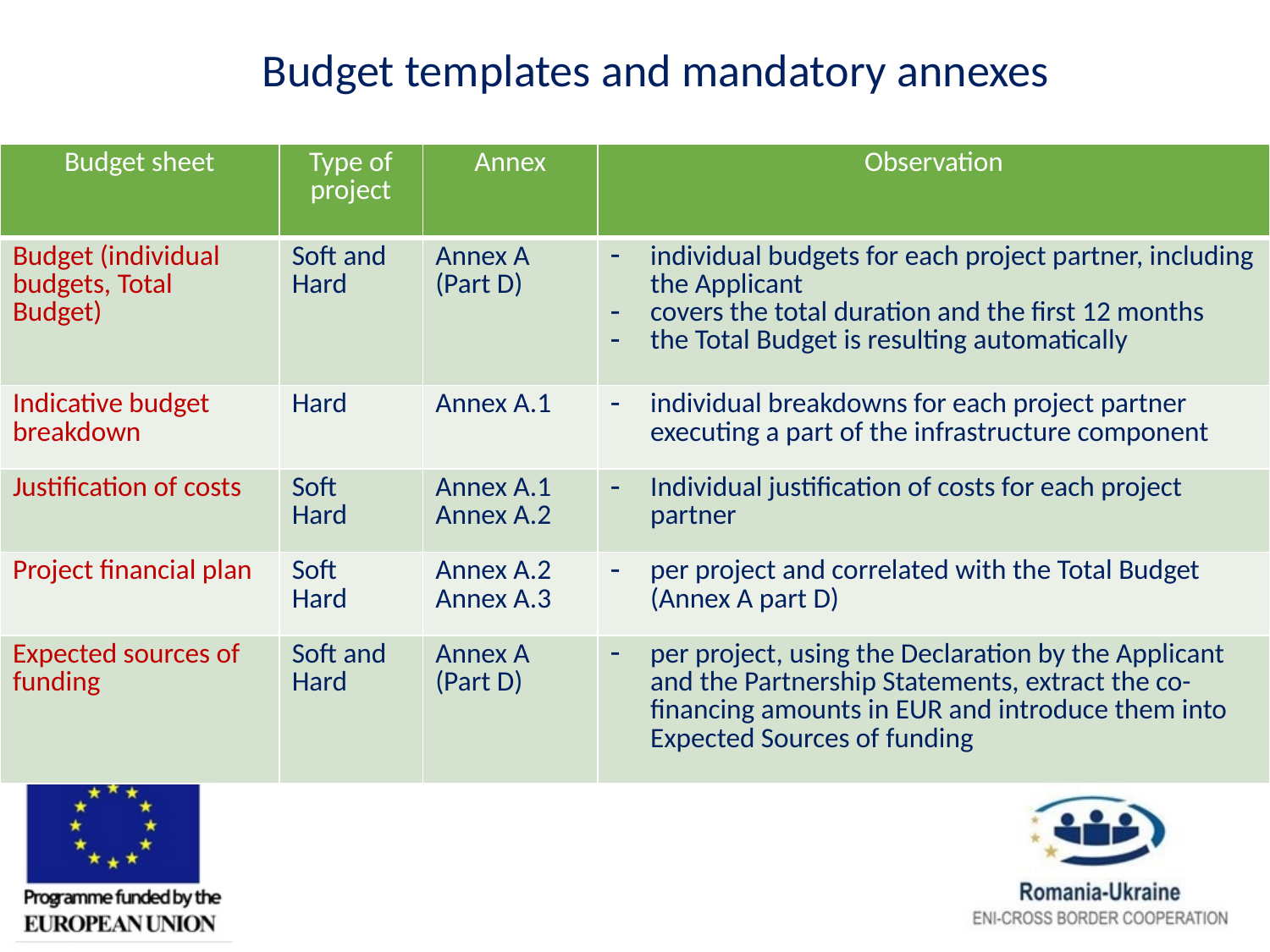

Budget templates and mandatory annexes
| Budget sheet | Type of project | Annex | Observation |
| --- | --- | --- | --- |
| Budget (individual budgets, Total Budget) | Soft and Hard | Annex A (Part D) | individual budgets for each project partner, including the Applicant covers the total duration and the first 12 months the Total Budget is resulting automatically |
| Indicative budget breakdown | Hard | Annex A.1 | individual breakdowns for each project partner executing a part of the infrastructure component |
| Justification of costs | Soft Hard | Annex A.1 Annex A.2 | Individual justification of costs for each project partner |
| Project financial plan | Soft Hard | Annex A.2 Annex A.3 | per project and correlated with the Total Budget (Annex A part D) |
| Expected sources of funding | Soft and Hard | Annex A (Part D) | per project, using the Declaration by the Applicant and the Partnership Statements, extract the co-financing amounts in EUR and introduce them into Expected Sources of funding |